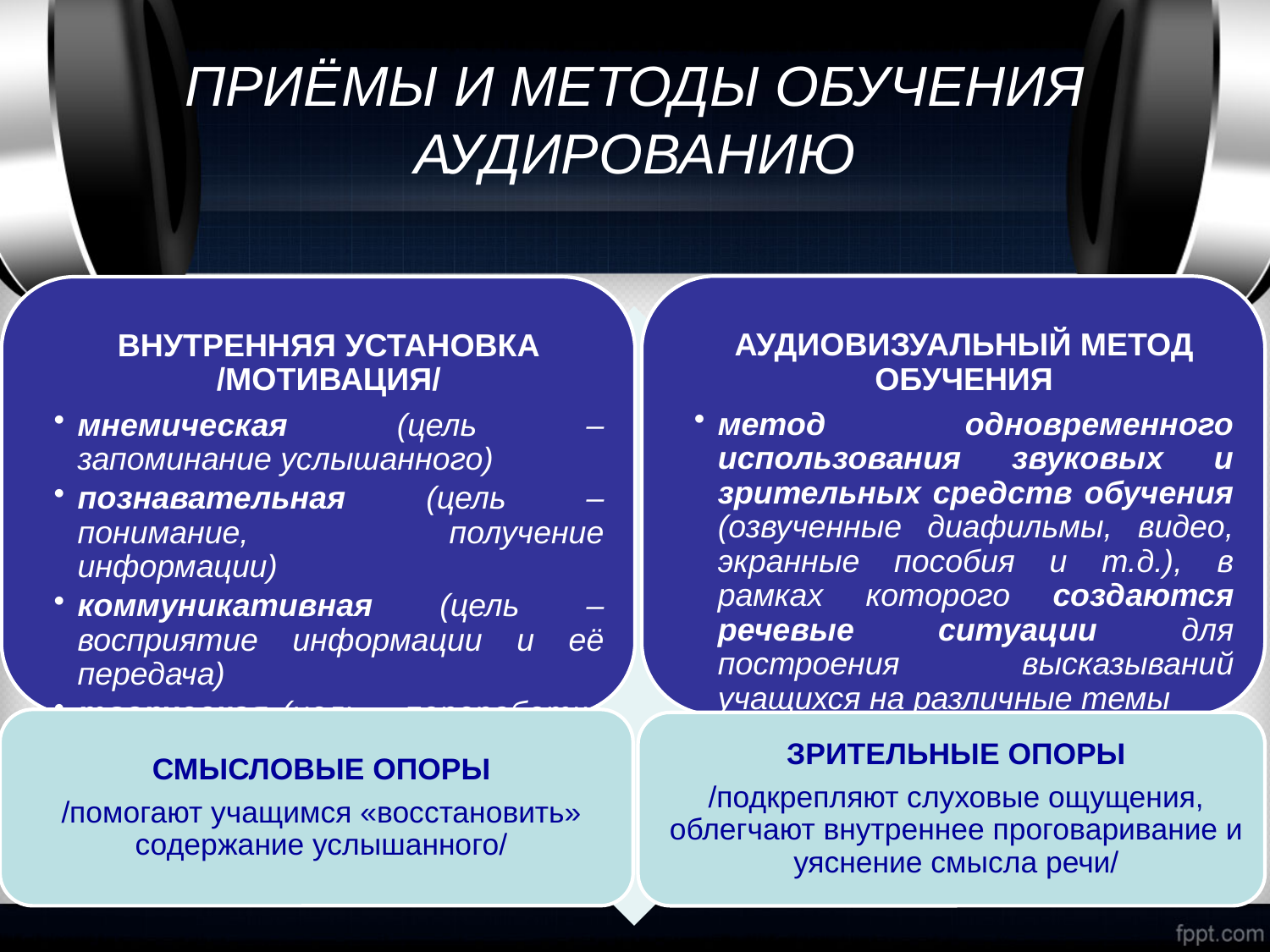

# ПРИЁМЫ И МЕТОДЫ ОБУЧЕНИЯ АУДИРОВАНИЮ
ВНУТРЕННЯЯ УСТАНОВКА /МОТИВАЦИЯ/
мнемическая (цель – запоминание услышанного)
познавательная (цель – понимание, получение информации)
коммуникативная (цель – восприятие информации и её передача)
творческая (цель – переработка и воспроизведение информации)
АУДИОВИЗУАЛЬНЫЙ МЕТОД ОБУЧЕНИЯ
метод одновременного использования звуковых и зрительных средств обучения (озвученные диафильмы, видео, экранные пособия и т.д.), в рамках которого создаются речевые ситуации для построения высказываний учащихся на различные темы
СМЫСЛОВЫЕ ОПОРЫ
/помогают учащимся «восстановить» содержание услышанного/
ЗРИТЕЛЬНЫЕ ОПОРЫ
/подкрепляют слуховые ощущения, облегчают внутреннее проговаривание и уяснение смысла речи/